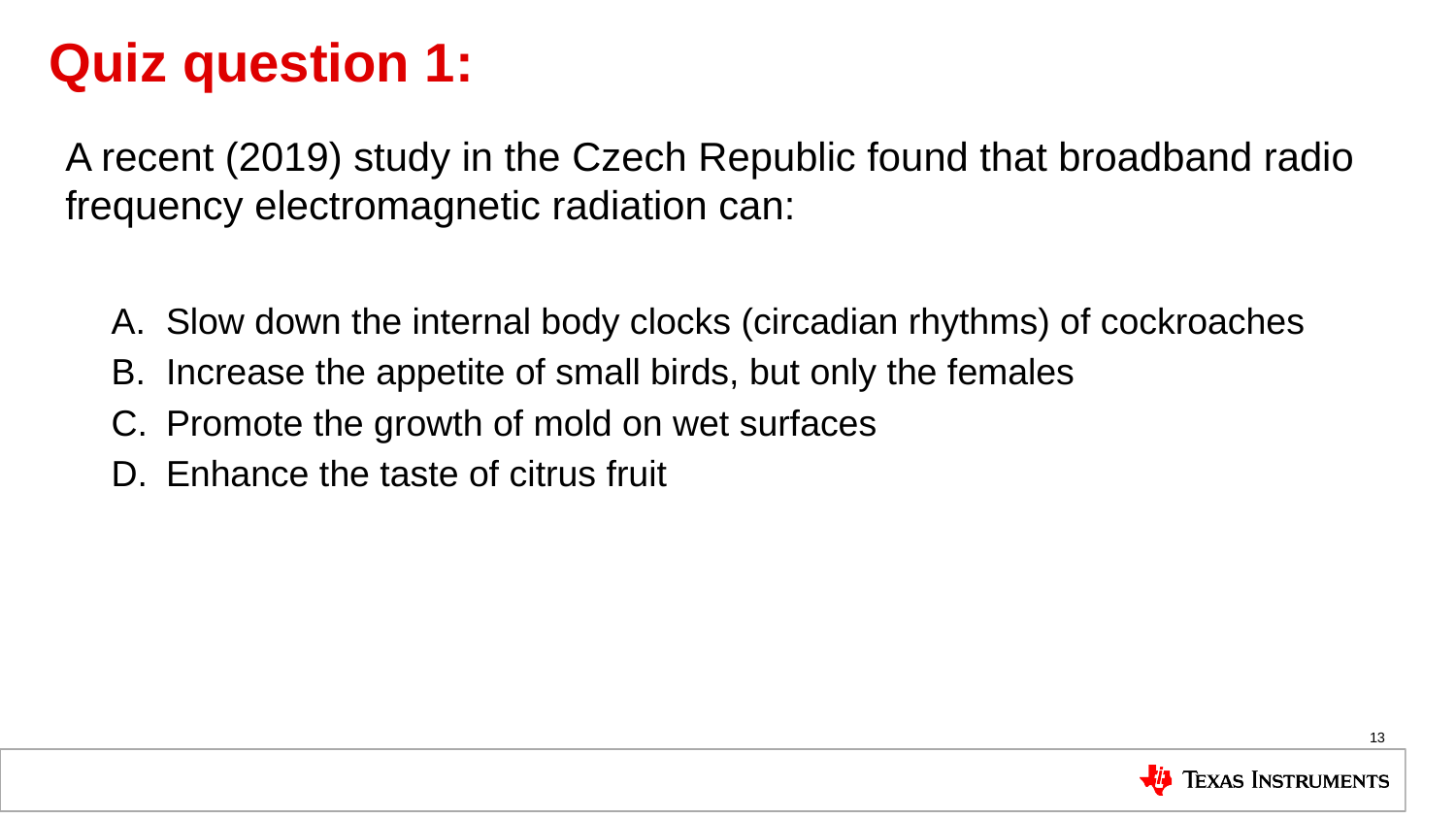

# Quiz question 1:
A recent (2019) study in the Czech Republic found that broadband radio frequency electromagnetic radiation can:

Slow down the internal body clocks (circadian rhythms) of cockroaches
Increase the appetite of small birds, but only the females
Promote the growth of mold on wet surfaces
Enhance the taste of citrus fruit

13